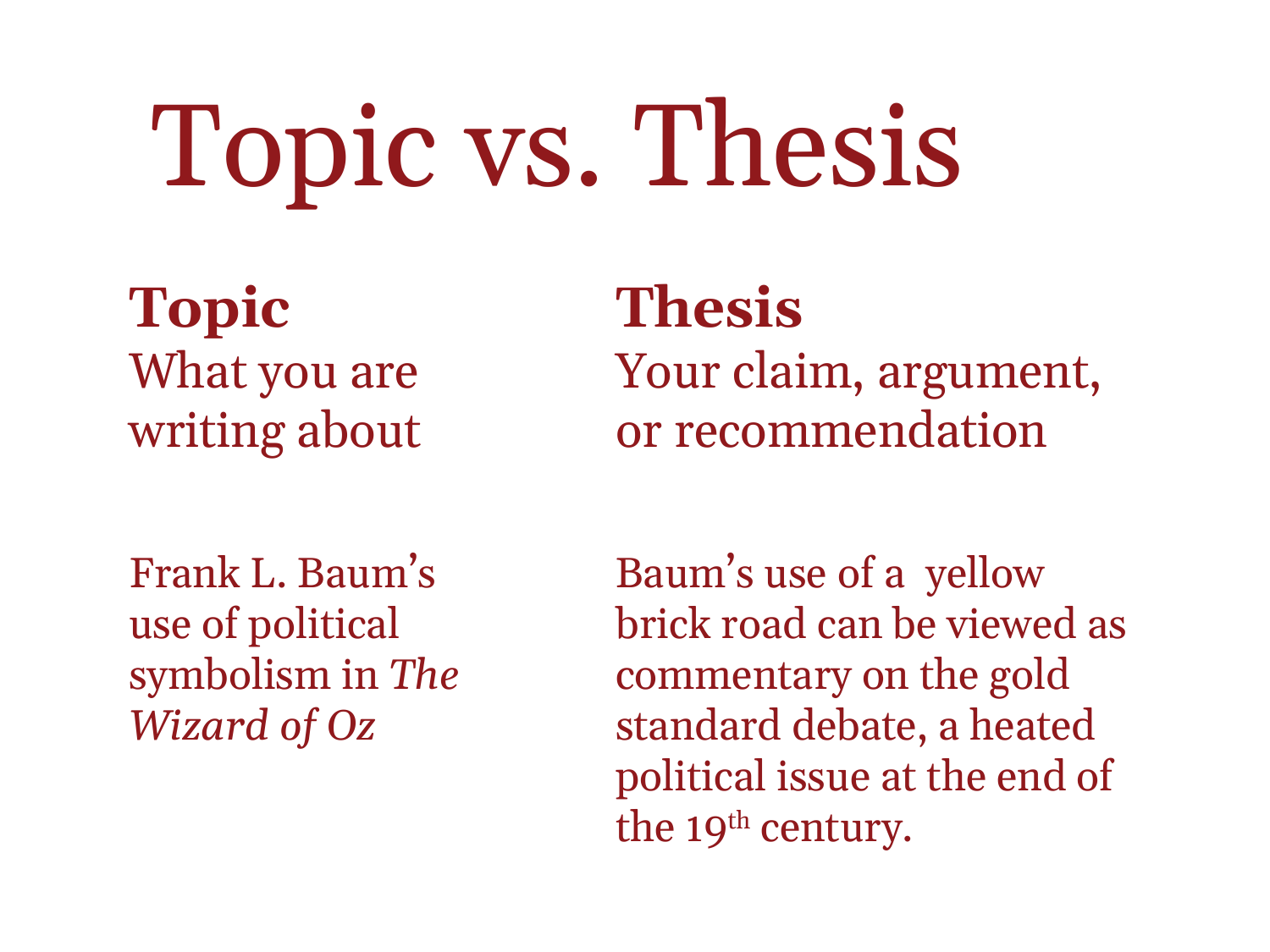

Topic vs. Thesis

Topic
What you are
writing about
Thesis
Your claim, argument, or recommendation
Frank L. Baum’s use of political symbolism in The Wizard of Oz
Baum’s use of a  yellow brick road can be viewed as commentary on the gold standard debate, a heated political issue at the end of the 19th century.